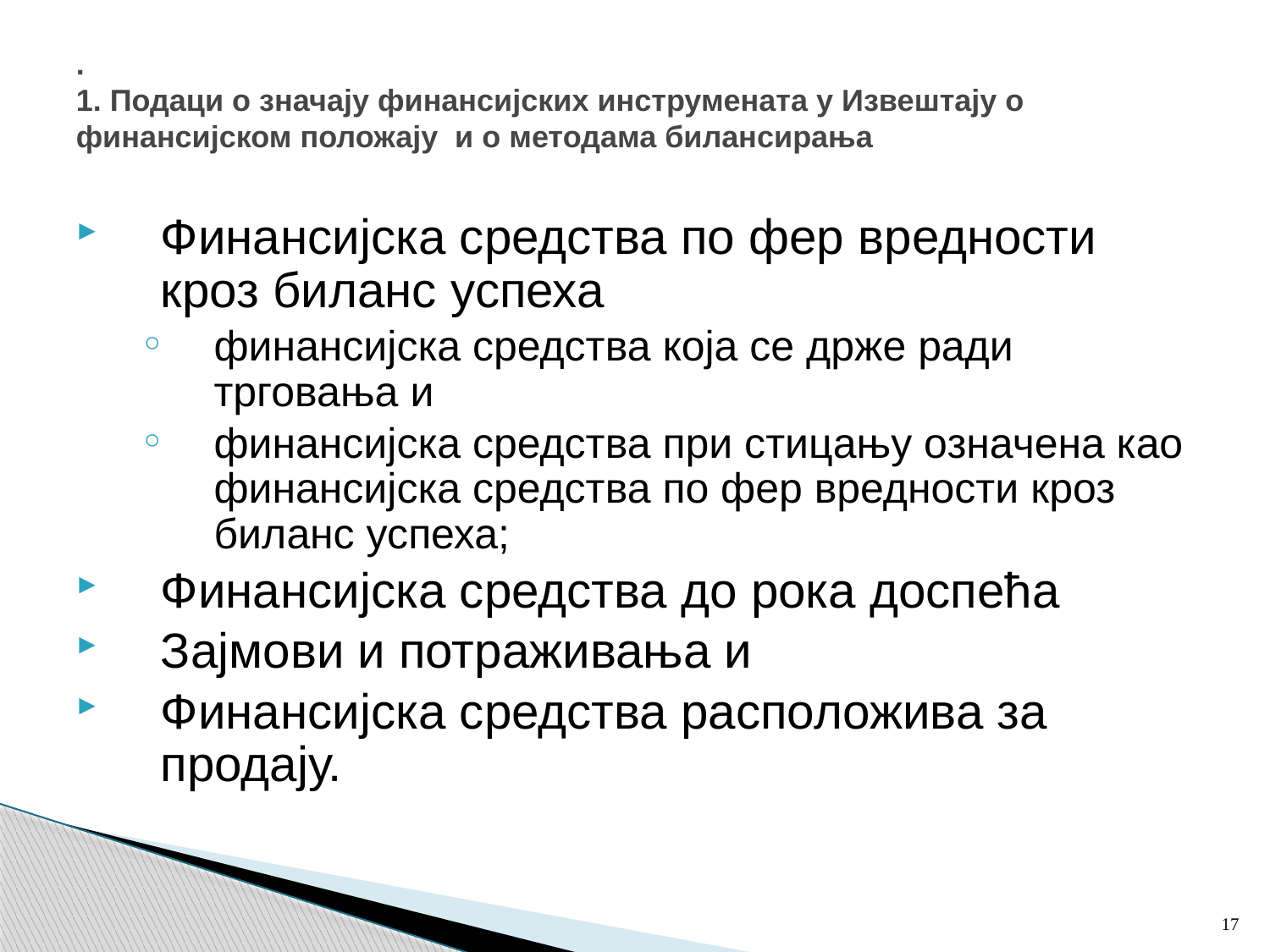

# . 1. Подаци о значају финансијских инструмената у Извештају о финансијском положају  и о методама билансирања
Финансијска средства по фер вредности кроз биланс успеха
финансијска средства која се држе ради трговања и
финансијска средства при стицању означена као финансијска средства по фер вредности кроз биланс успеха;
Финансијска средства до рока доспећа
Зајмови и потраживања и
Финансијска средства расположива за продају.

17